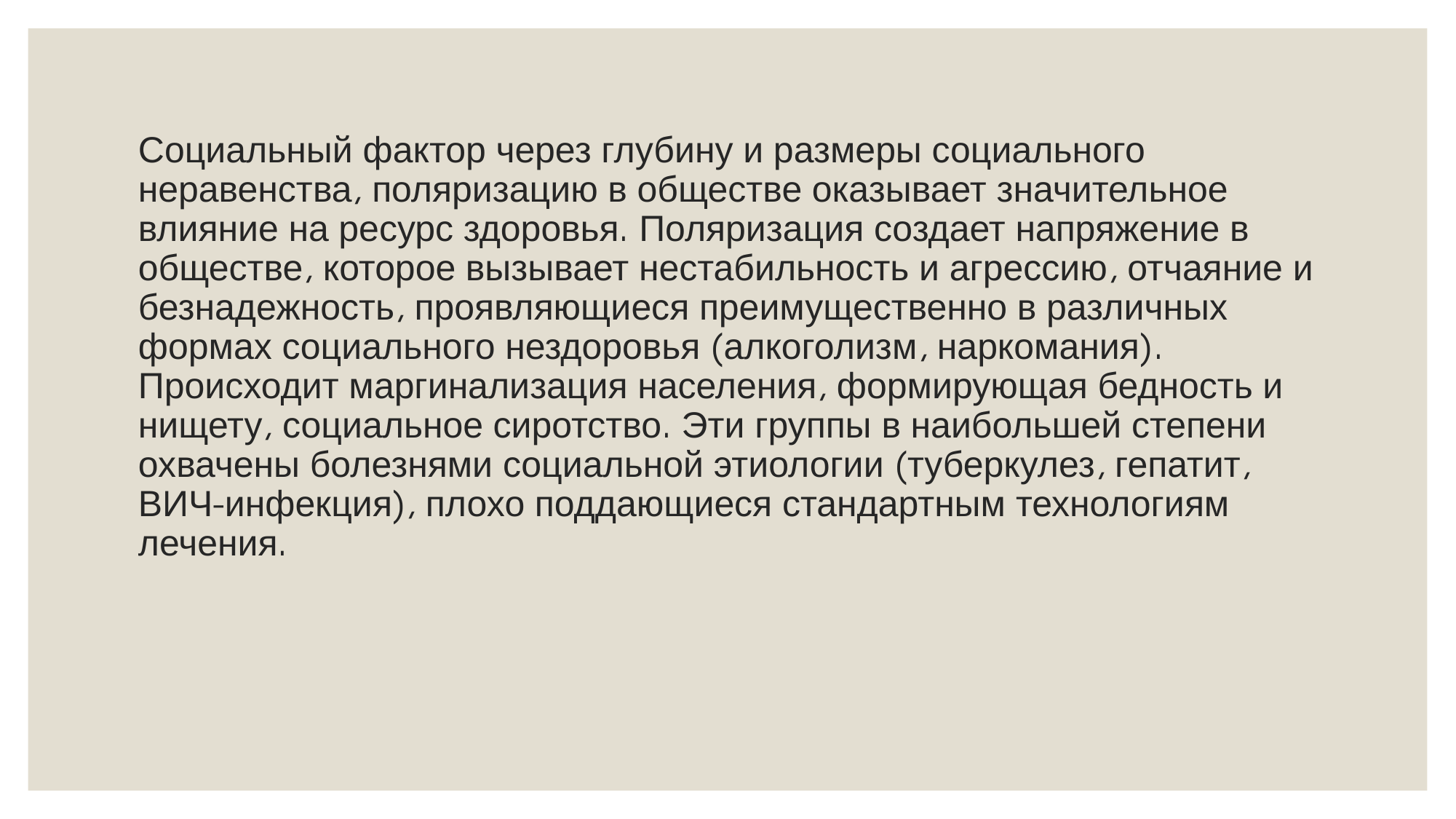

# Социальный фактор через глубину и размеры социального неравенства, поляризацию в обществе оказывает значительное влияние на ресурс здоровья. Поляризация создает напряжение в обществе, которое вызывает нестабильность и агрессию, отчаяние и безнадежность, проявляющиеся преимущественно в различных формах социального нездоровья (алкоголизм, наркомания). Происходит маргинализация населения, формирующая бедность и нищету, социальное сиротство. Эти группы в наибольшей степени охвачены болезнями социальной этиологии (туберкулез, гепатит, ВИЧ-инфекция), плохо поддающиеся стандартным технологиям лечения.